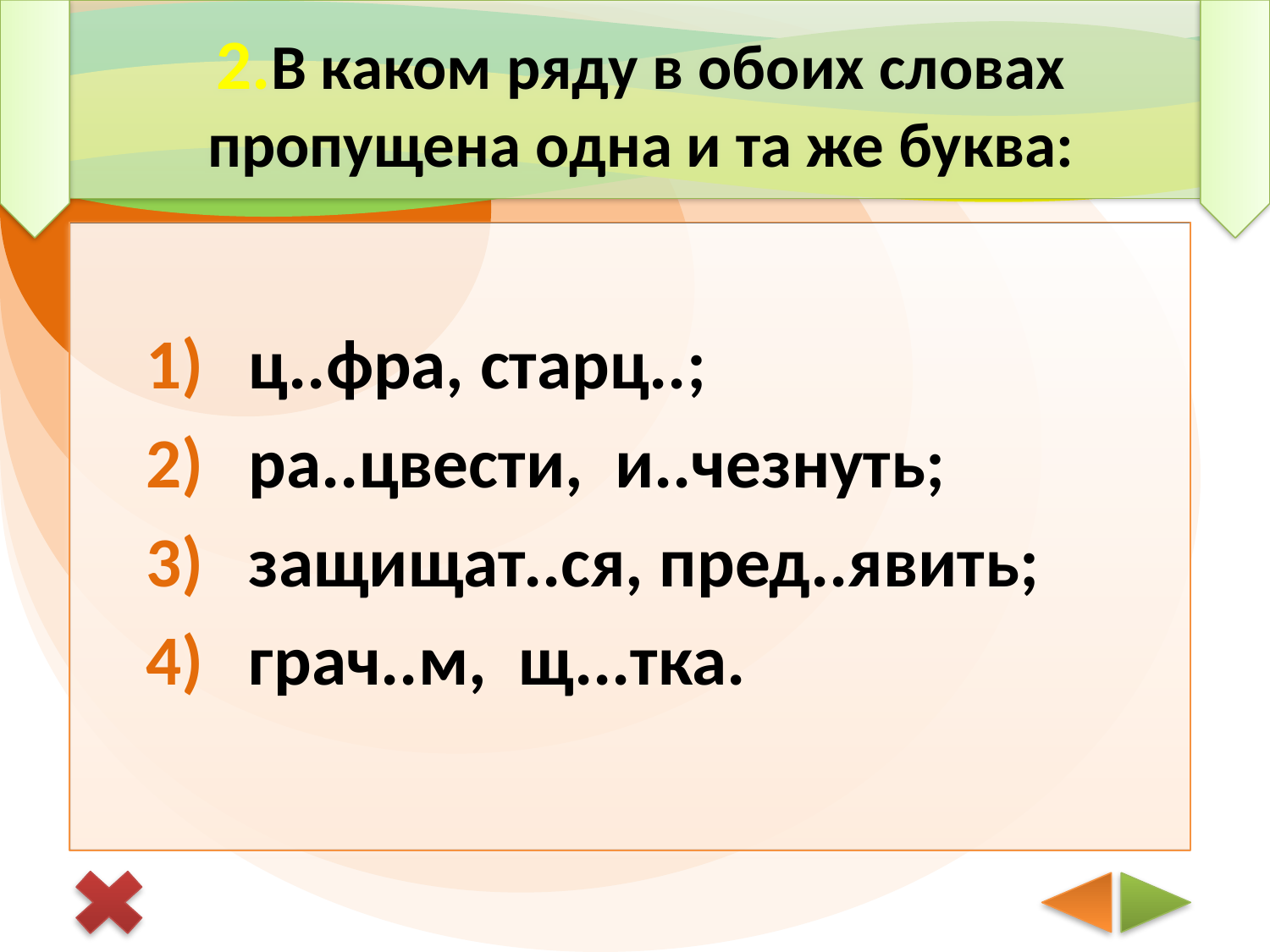

# 2.В каком ряду в обоих словах пропущена одна и та же буква:

ц..фра, старц..;
ра..цвести,  и..чезнуть;
защищат..ся, пред..явить;
грач..м,  щ...тка.